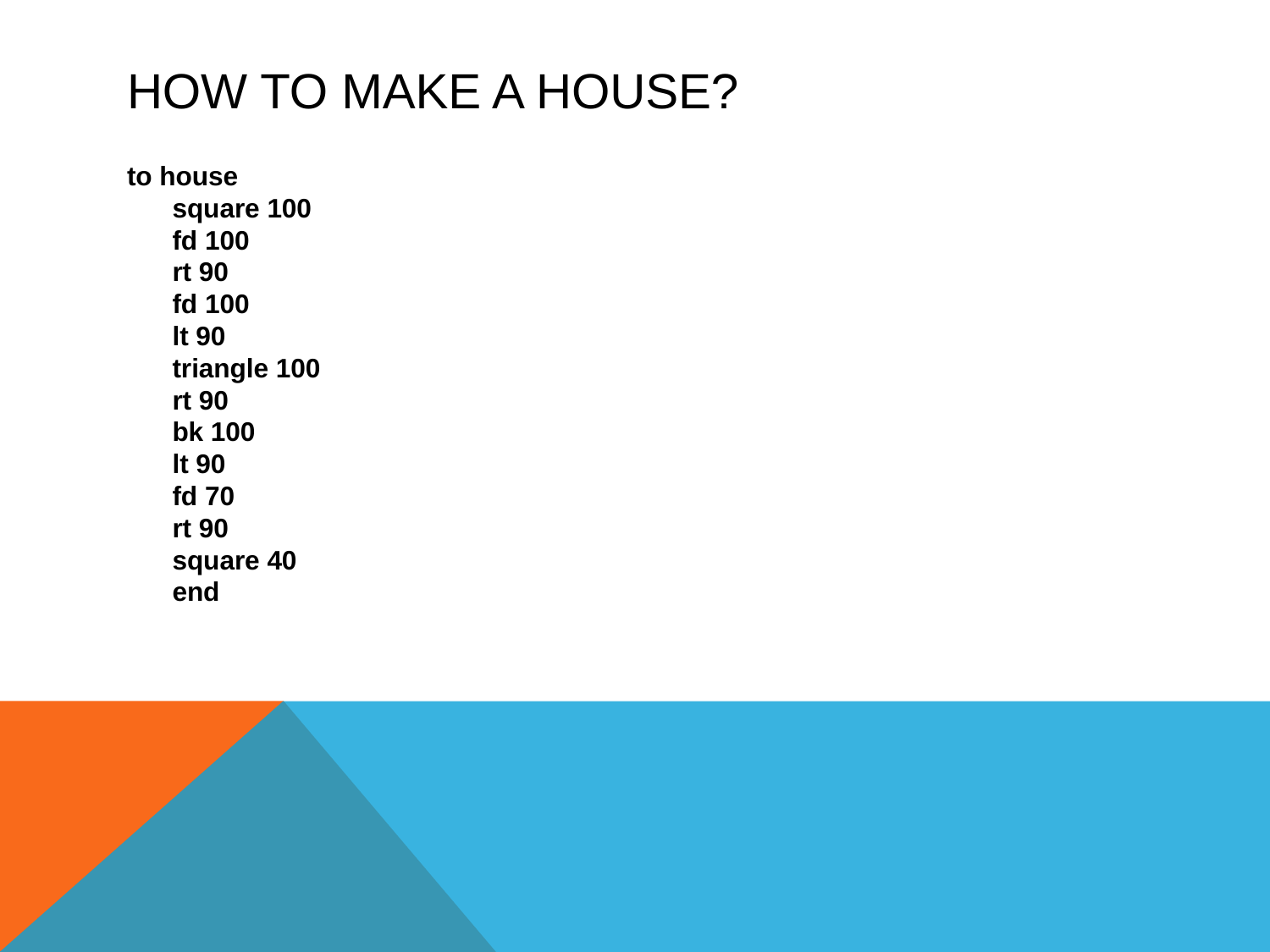

# How to make a house?
to house
square 100
fd 100
rt 90
fd 100
lt 90
triangle 100
rt 90
bk 100
lt 90
fd 70
rt 90
square 40
end